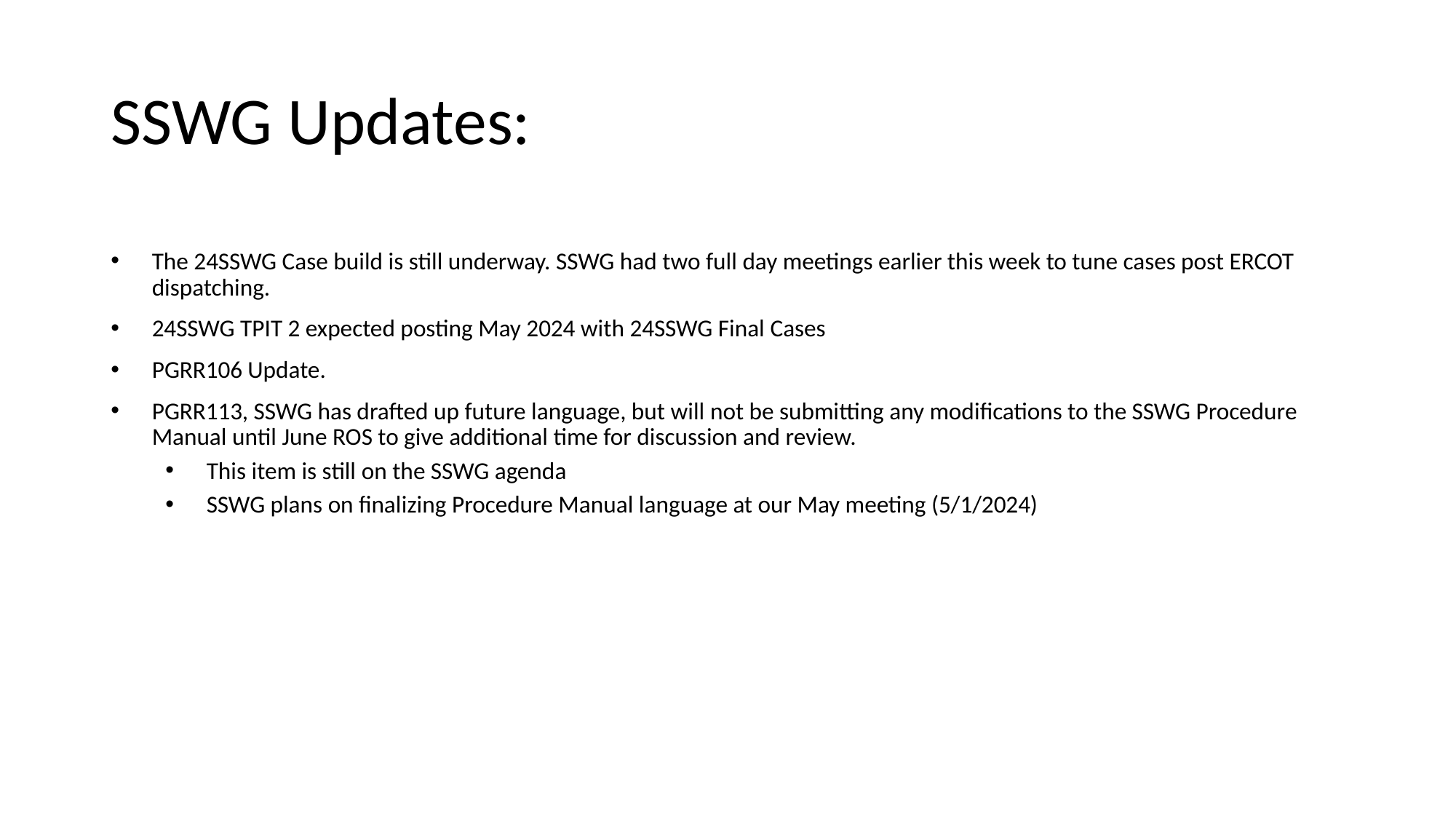

# SSWG Updates:

The 24SSWG Case build is still underway. SSWG had two full day meetings earlier this week to tune cases post ERCOT dispatching.
24SSWG TPIT 2 expected posting May 2024 with 24SSWG Final Cases
PGRR106 Update.
PGRR113, SSWG has drafted up future language, but will not be submitting any modifications to the SSWG Procedure Manual until June ROS to give additional time for discussion and review.
This item is still on the SSWG agenda
SSWG plans on finalizing Procedure Manual language at our May meeting (5/1/2024)